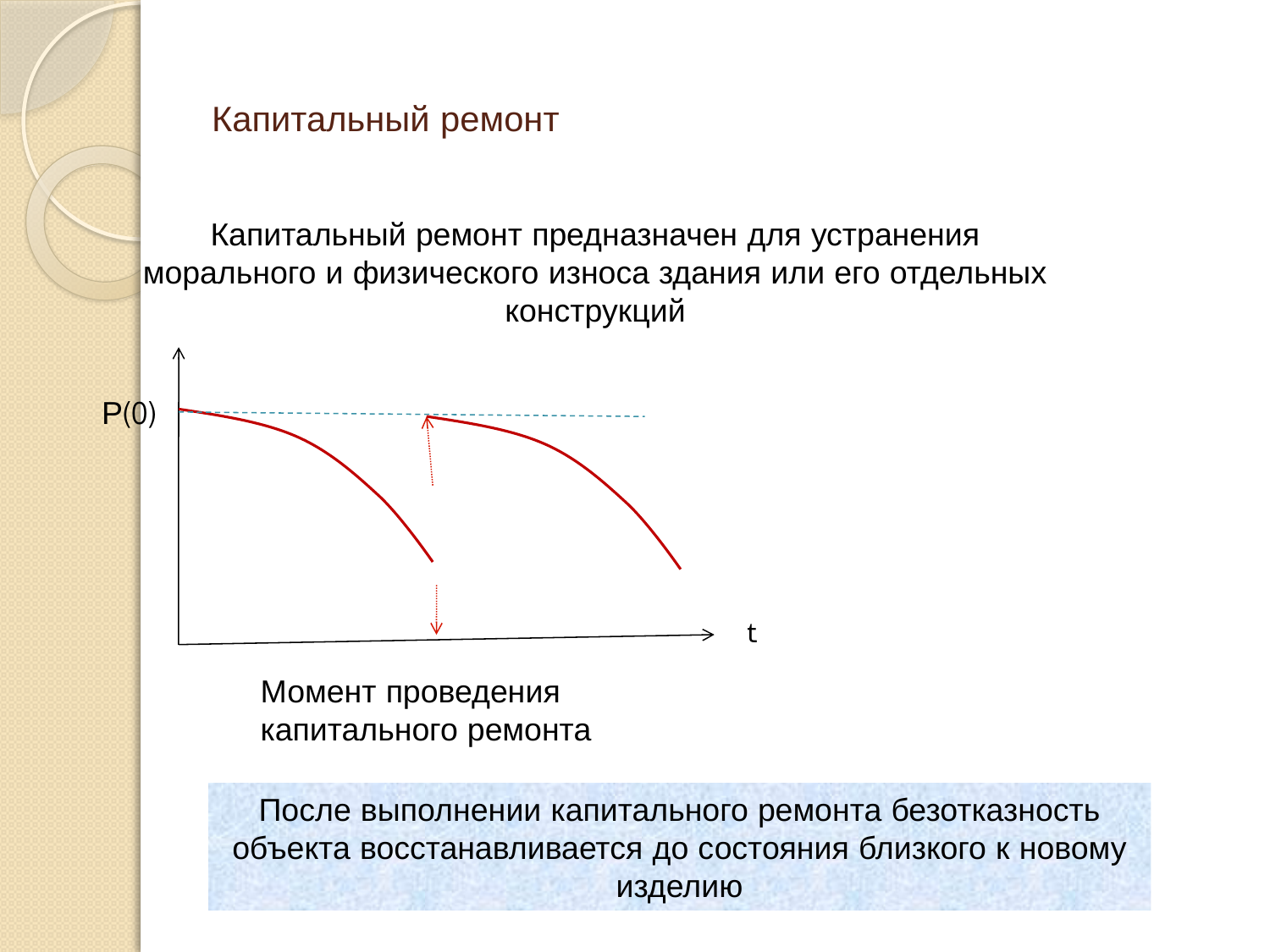

# Капитальный ремонт
Капитальный ремонт предназначен для устранения морального и физического износа здания или его отдельных конструкций
Р(0)

t
Момент проведения капитального ремонта
После выполнении капитального ремонта безотказность объекта восстанавливается до состояния близкого к новому изделию